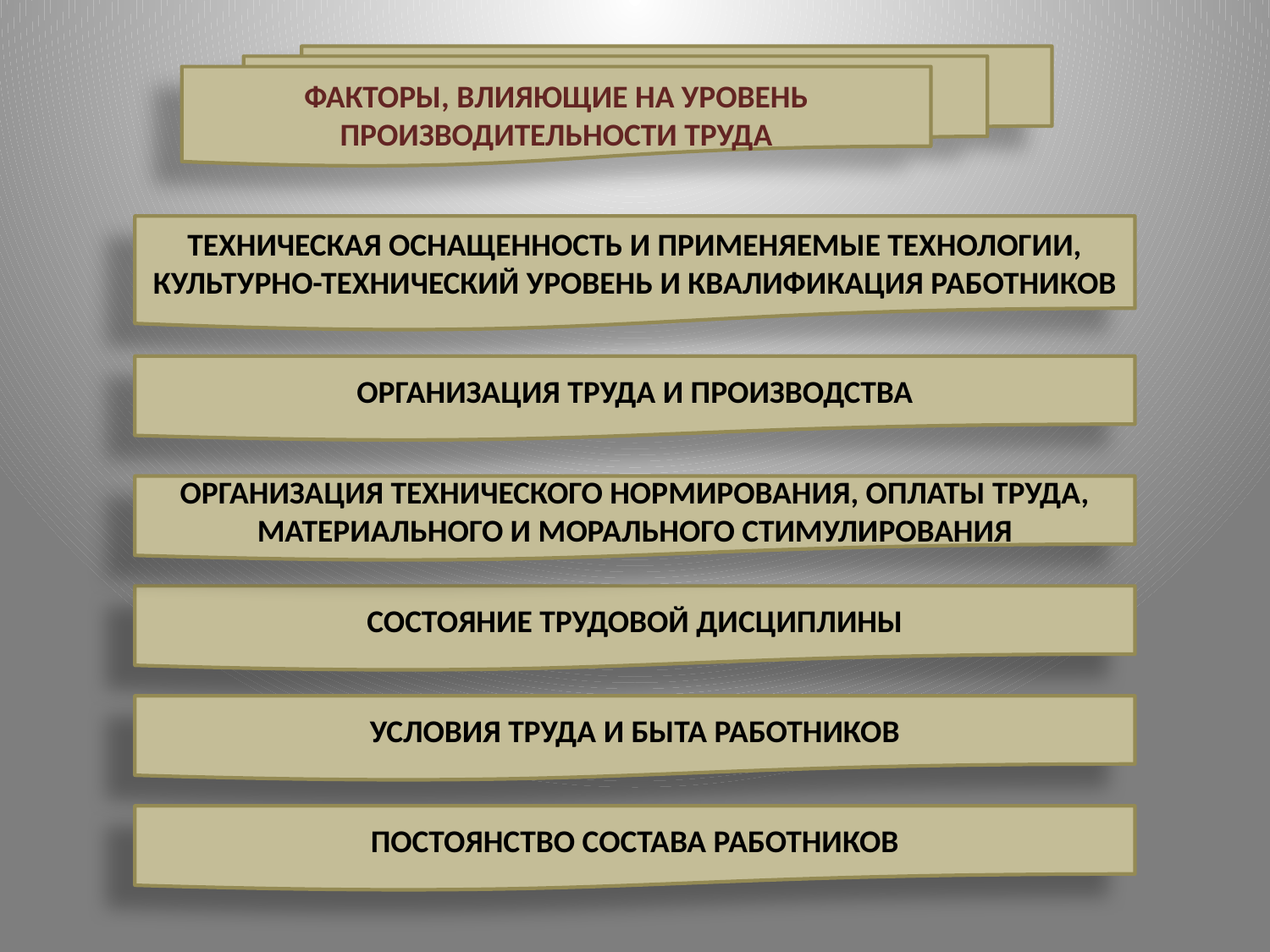

ФАКТОРЫ, ВЛИЯЮЩИЕ НА УРОВЕНЬ ПРОИЗВОДИТЕЛЬНОСТИ ТРУДА
ТЕХНИЧЕСКАЯ ОСНАЩЕННОСТЬ И ПРИМЕНЯЕМЫЕ ТЕХНОЛОГИИ, КУЛЬТУРНО-ТЕХНИЧЕСКИЙ УРОВЕНЬ И КВАЛИФИКАЦИЯ РАБОТНИКОВ
ОРГАНИЗАЦИЯ ТРУДА И ПРОИЗВОДСТВА
ОРГАНИЗАЦИЯ ТЕХНИЧЕСКОГО НОРМИРОВАНИЯ, ОПЛАТЫ ТРУДА, МАТЕРИАЛЬНОГО И МОРАЛЬНОГО СТИМУЛИРОВАНИЯ
СОСТОЯНИЕ ТРУДОВОЙ ДИСЦИПЛИНЫ
УСЛОВИЯ ТРУДА И БЫТА РАБОТНИКОВ
ПОСТОЯНСТВО СОСТАВА РАБОТНИКОВ